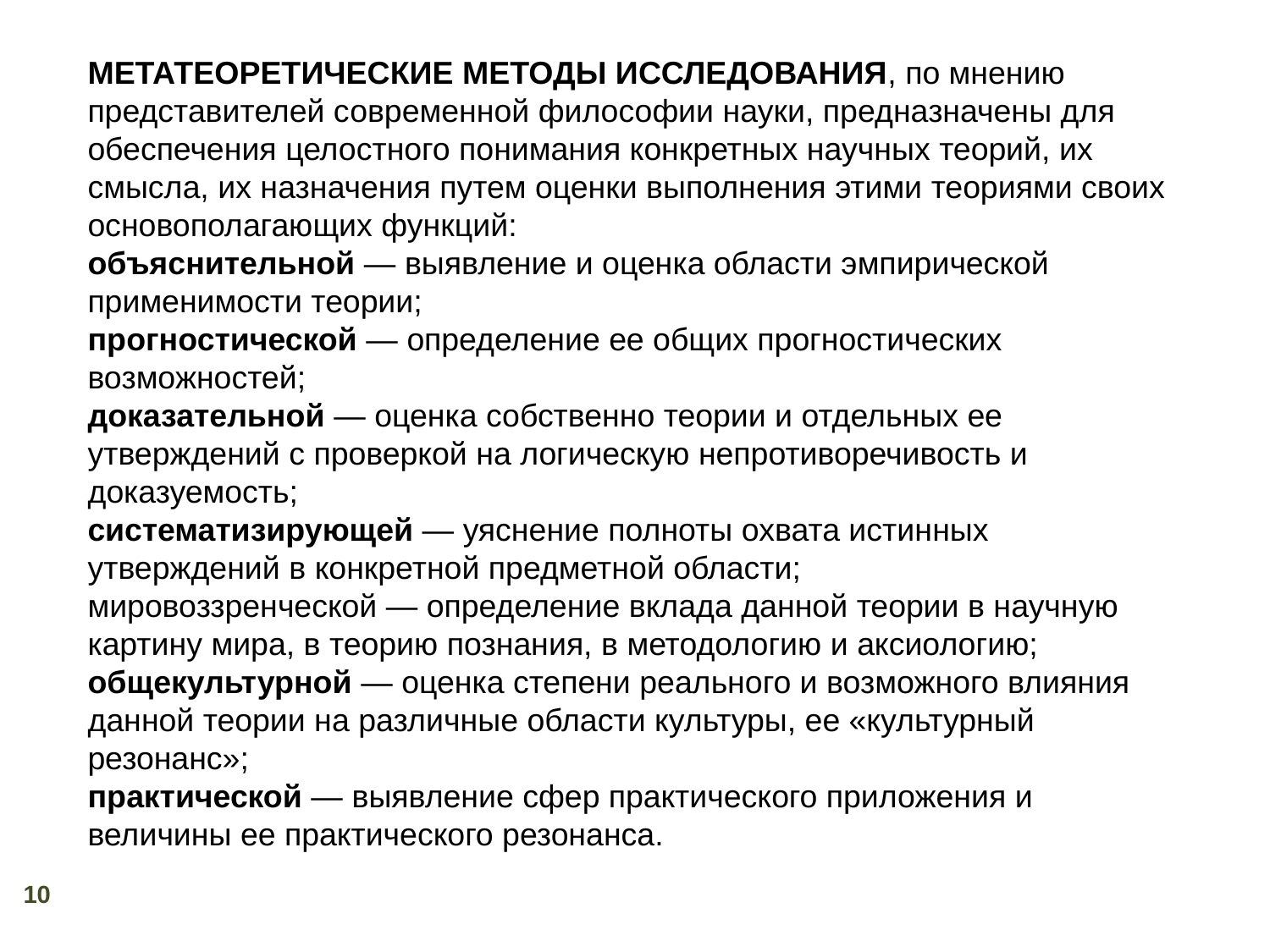

МЕТАТЕОРЕТИЧЕСКИЕ МЕТОДЫ ИССЛЕДОВАНИЯ, по мнению представителей современной философии науки, предназначены для обеспечения целостного понимания конкретных научных теорий, их смысла, их назначения путем оценки выполнения этими теориями своих основополагающих функций:
объяснительной — выявление и оценка области эмпирической применимости теории;
прогностической — определение ее общих прогностических возможностей;
доказательной — оценка собственно теории и отдельных ее утверждений с проверкой на логическую непротиворечивость и доказуемость;
систематизирующей — уяснение полноты охвата истинных утверждений в конкретной предметной области;
мировоззренческой — определение вклада данной теории в научную картину мира, в теорию познания, в методологию и аксиологию;
общекультурной — оценка степени реального и возможного влияния данной теории на различные области культуры, ее «культурный резонанс»;
практической — выявление сфер практического приложения и величины ее практического резонанса.
10